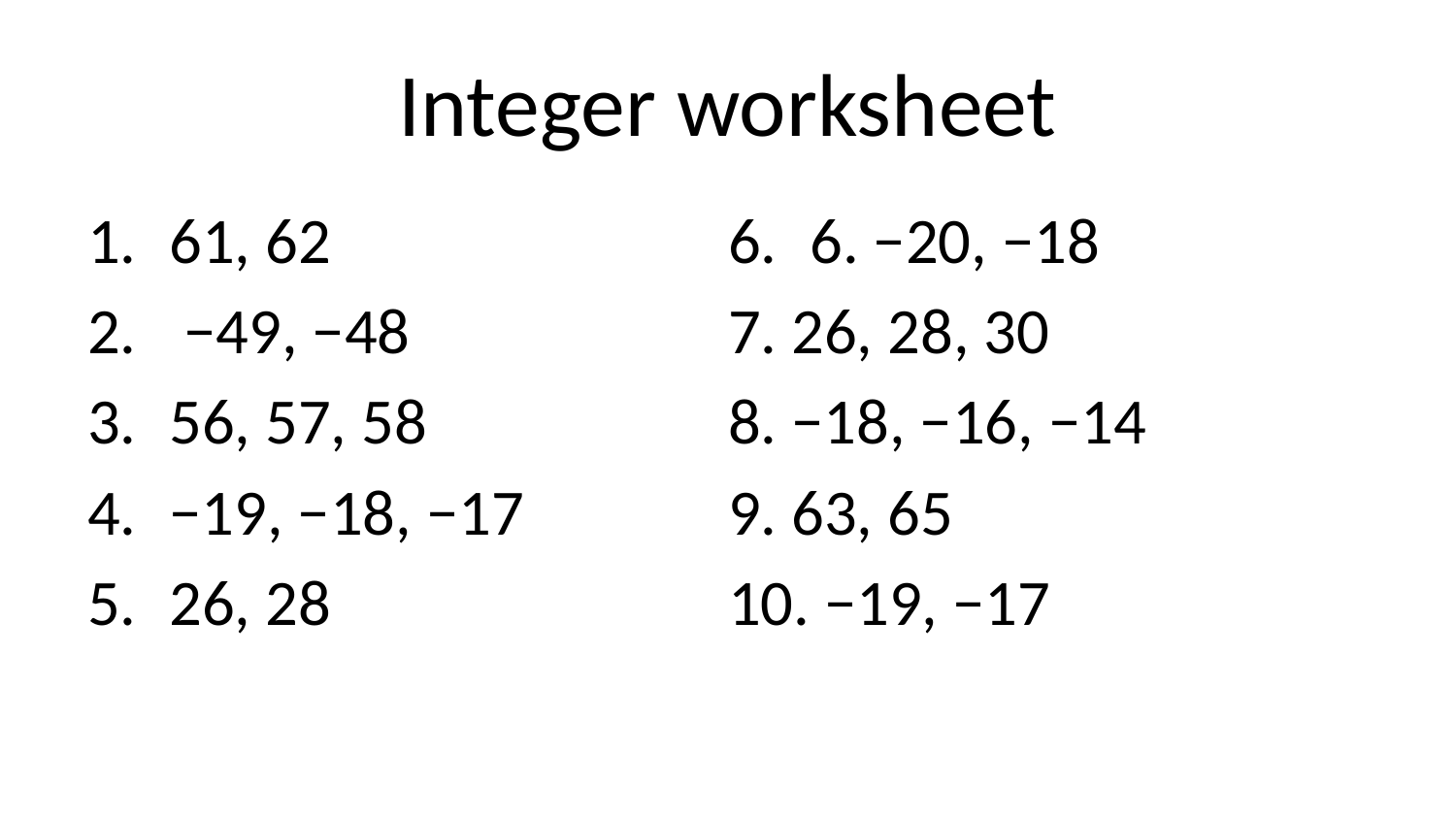

# Integer worksheet
61, 62
 −49, −48
56, 57, 58
−19, −18, −17
26, 28
6. −20, −18
7. 26, 28, 30
8. −18, −16, −14
9. 63, 65
10. −19, −17